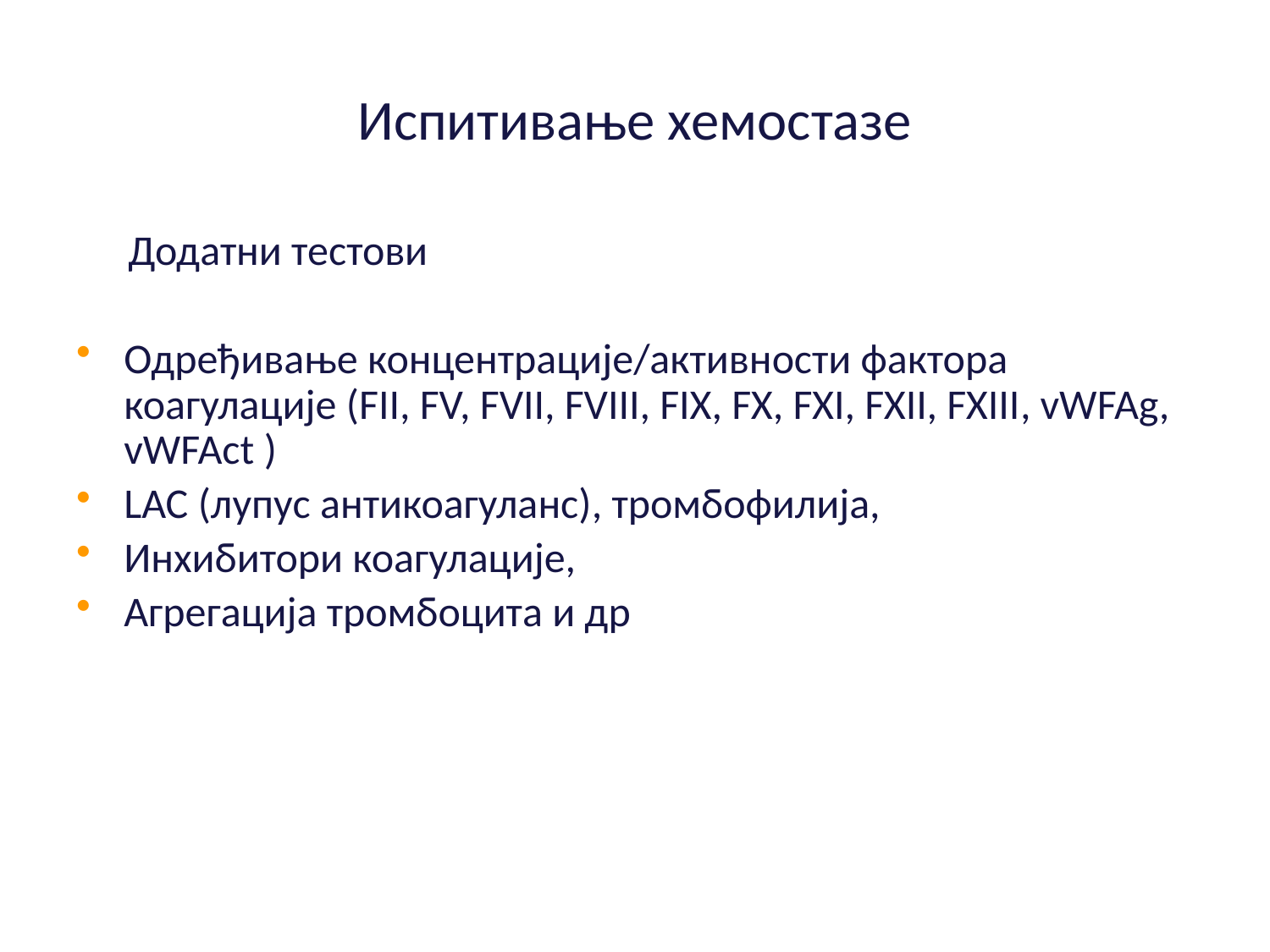

# Испитивање хемостазе
      Додатни тестови

Одређивање концентрације/активности фактора коагулације (FII, FV, FVII, FVIII, FIX, FX, FXI, FXII, FXIII, vWFAg, vWFAct )
LAC (лупус антикоагуланс), тромбофилија,
Инхибитори коагулације,
Агрегација тромбоцита и др